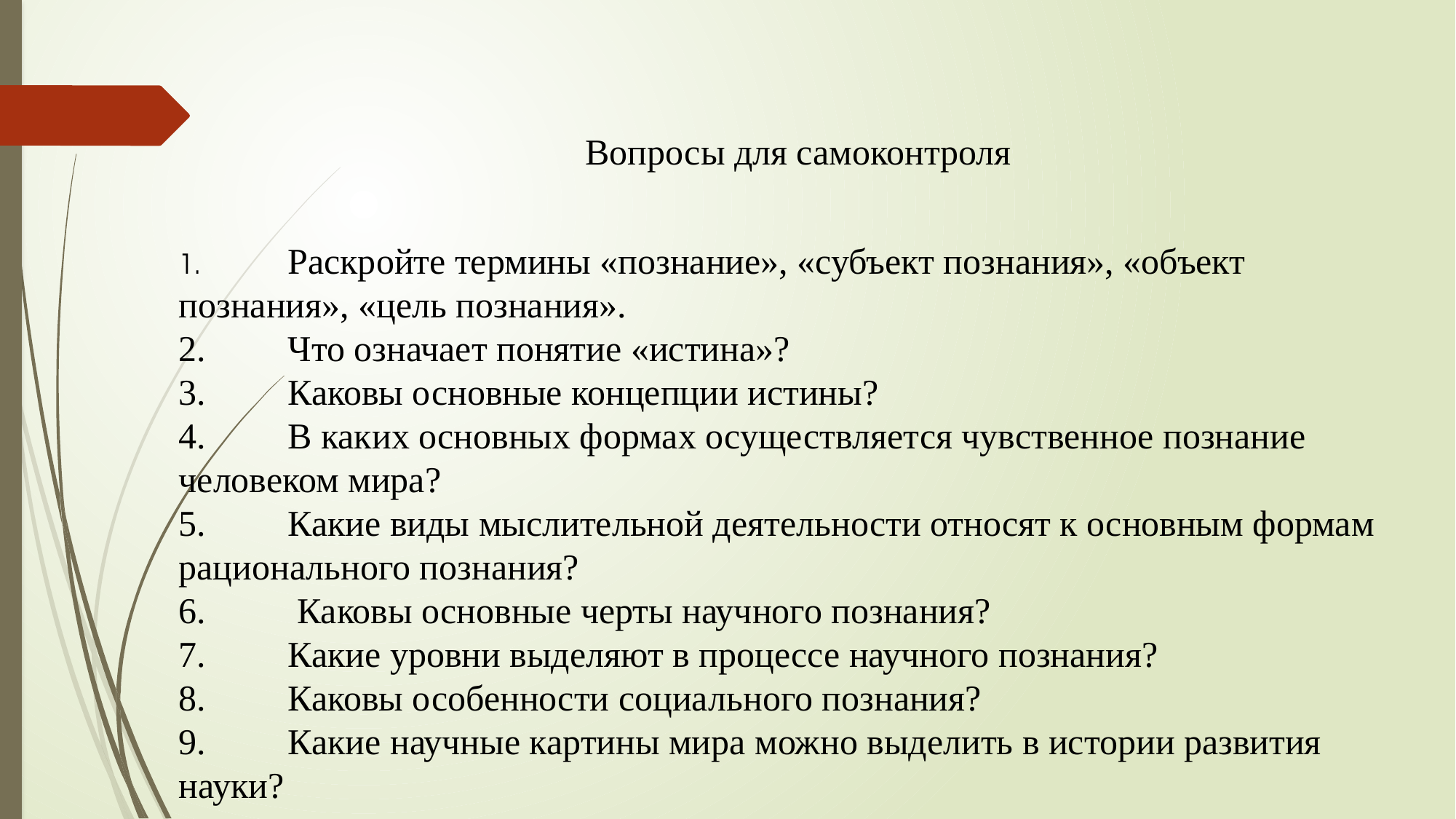

Вопросы для самоконтроля

1.	Раскройте термины «познание», «субъект познания», «объект познания», «цель познания».
2.	Что означает понятие «истина»?
3.	Каковы основные концепции истины?
4.	В каких основных формах осуществляется чувственное познание человеком мира?
5.	Какие виды мыслительной деятельности относят к основным формам рационального познания?
6.	 Каковы основные черты научного познания?
7.	Какие уровни выделяют в процессе научного познания?
8.	Каковы особенности социального познания?
9.	Какие научные картины мира можно выделить в истории развития науки?